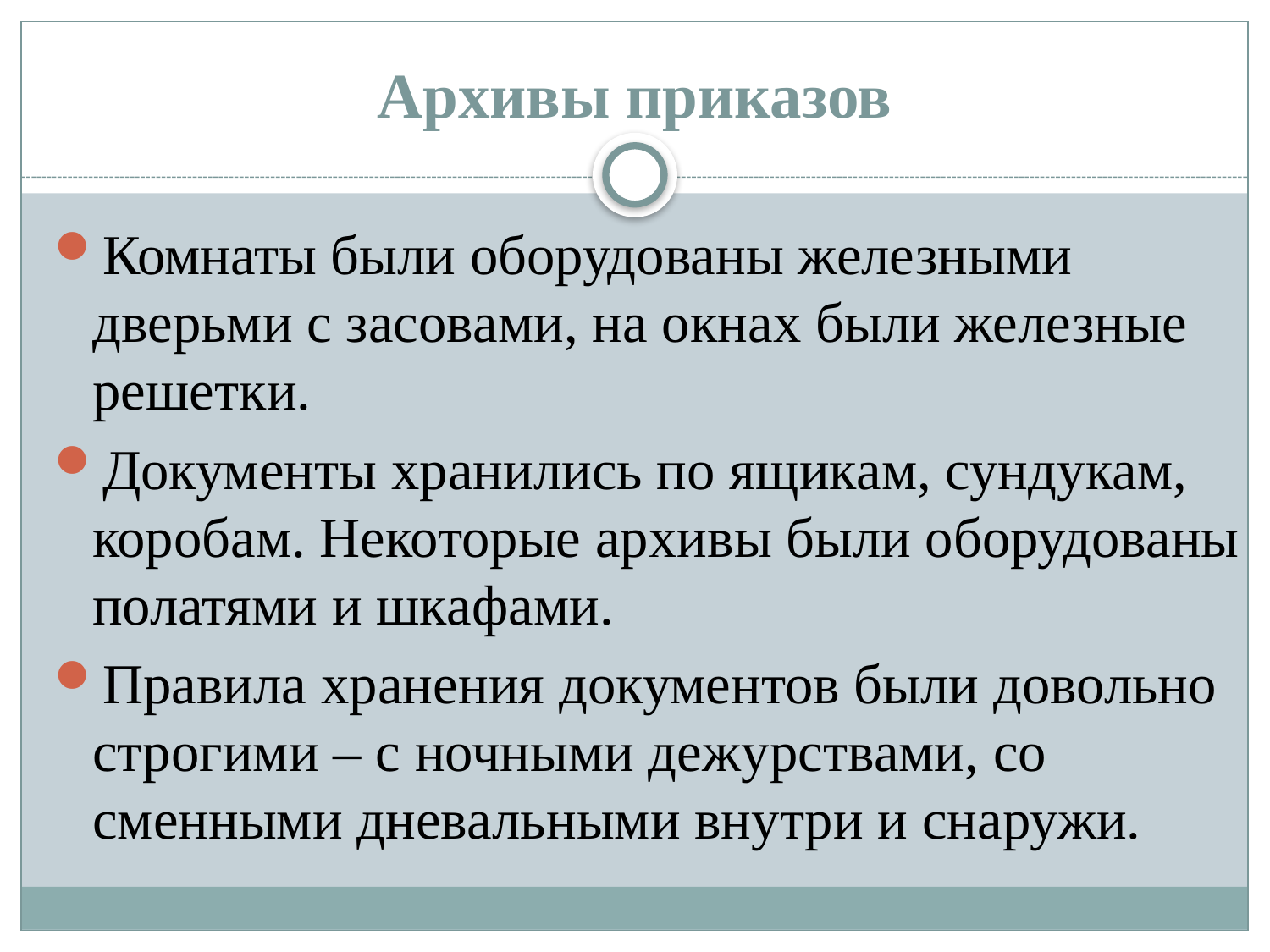

# Архивы приказов
Комнаты были оборудованы железными дверьми с засовами, на окнах были железные решетки.
Документы хранились по ящикам, сундукам, коробам. Некоторые архивы были оборудованы полатями и шкафами.
Правила хранения документов были довольно строгими – с ночными дежурствами, со сменными дневальными внутри и снаружи.